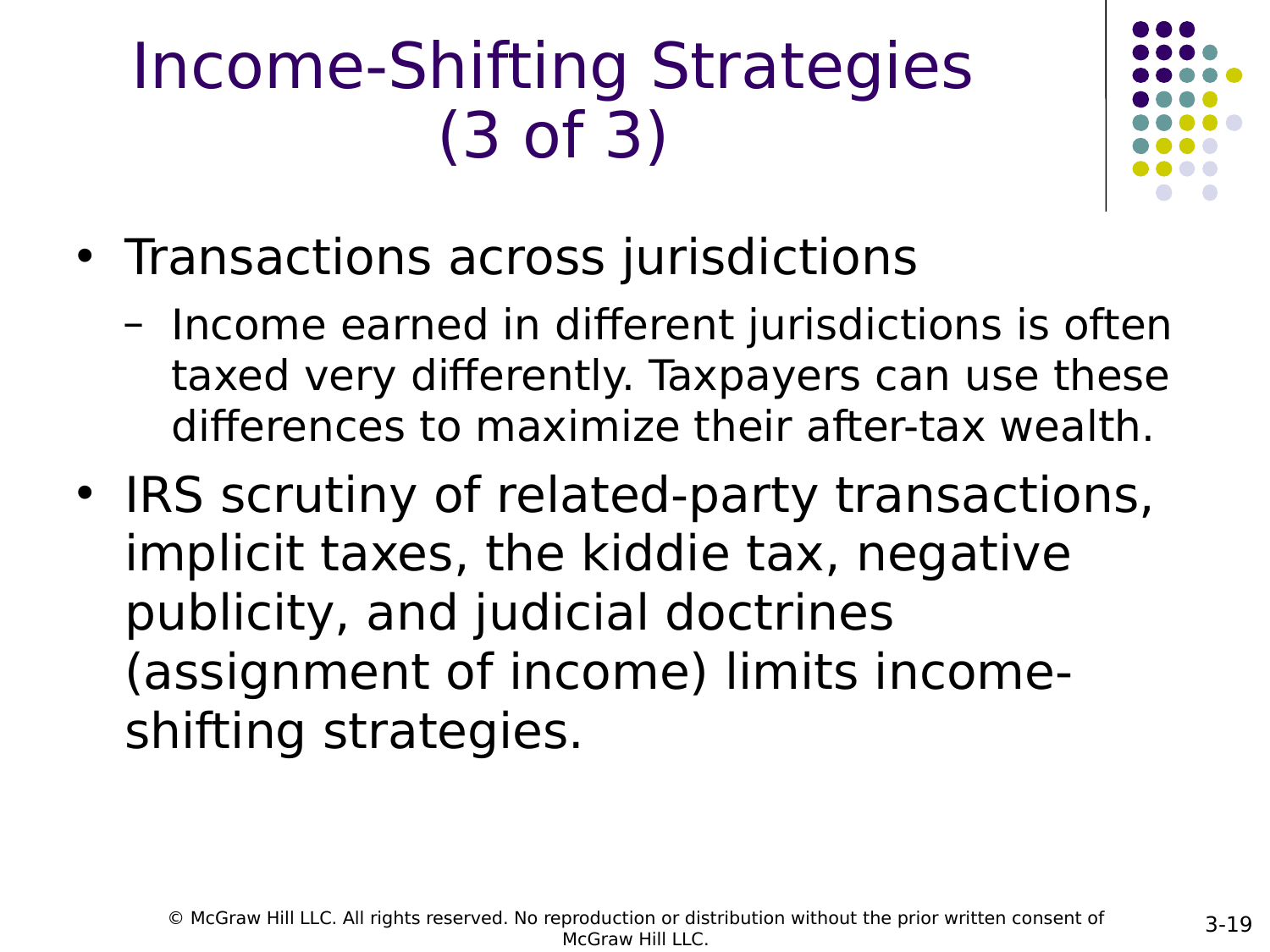

# Income-Shifting Strategies (3 of 3)
Transactions across jurisdictions
Income earned in different jurisdictions is often taxed very differently. Taxpayers can use these differences to maximize their after-tax wealth.
IRS scrutiny of related-party transactions, implicit taxes, the kiddie tax, negative publicity, and judicial doctrines (assignment of income) limits income-shifting strategies.
3-19